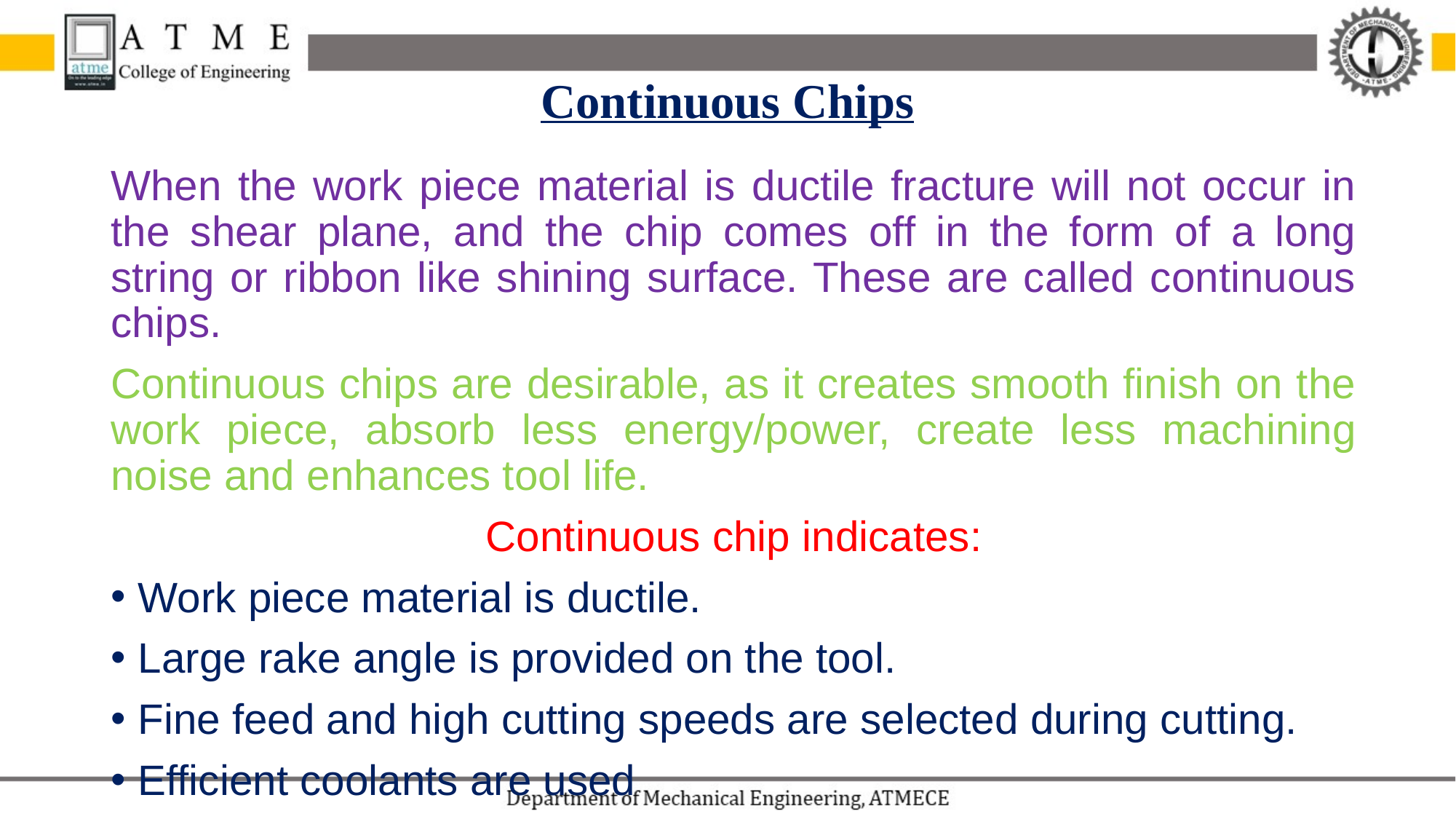

Continuous Chips
When the work piece material is ductile fracture will not occur in the shear plane, and the chip comes off in the form of a long string or ribbon like shining surface. These are called continuous chips.
Continuous chips are desirable, as it creates smooth finish on the work piece, absorb less energy/power, create less machining noise and enhances tool life.
Continuous chip indicates:
Work piece material is ductile.
Large rake angle is provided on the tool.
Fine feed and high cutting speeds are selected during cutting.
Efficient coolants are used